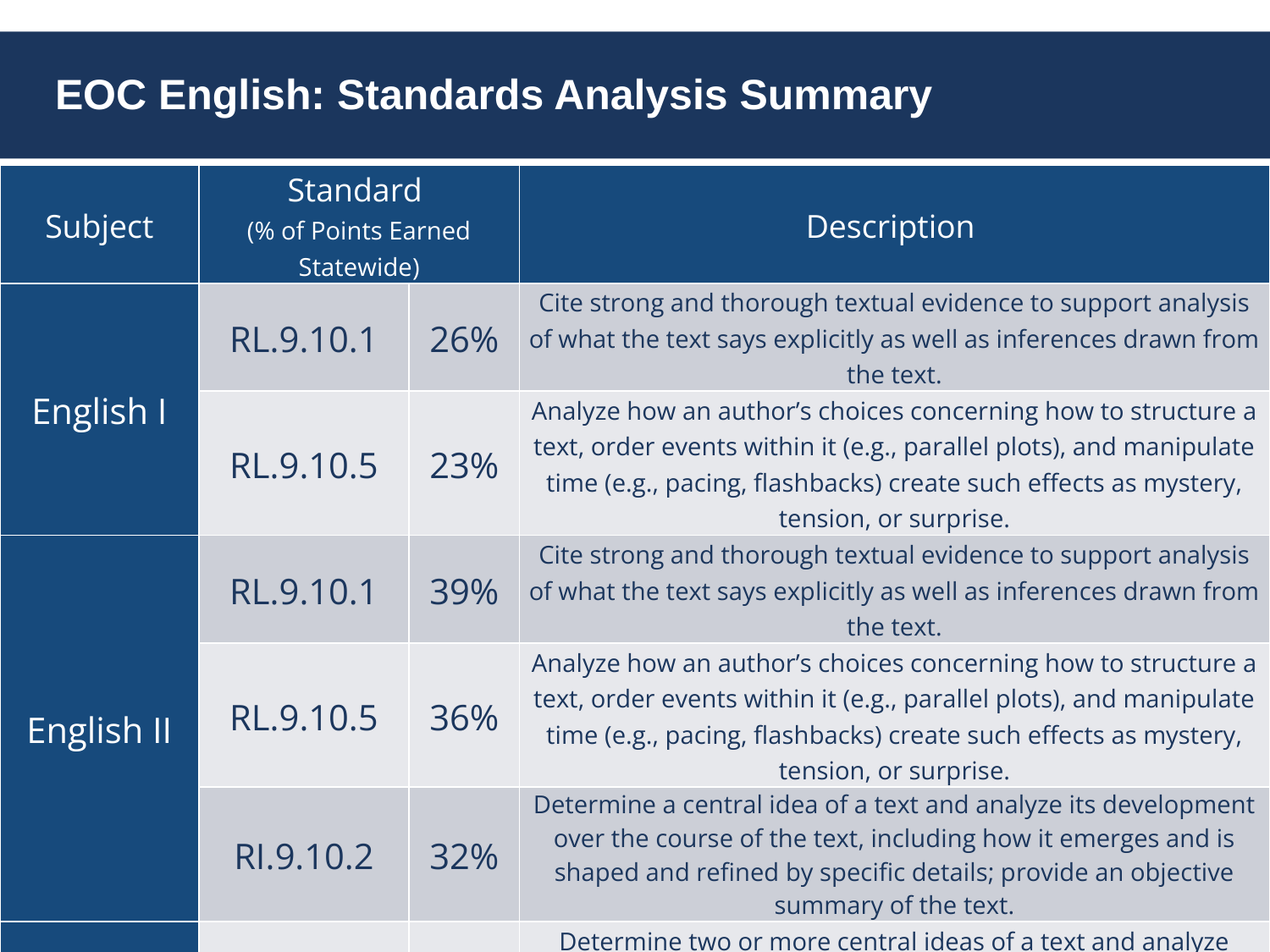

# EOC English: Standards Analysis Summary
| Subject | Standard (% of Points Earned Statewide) |  | Description |
| --- | --- | --- | --- |
| English I | RL.9.10.1 | 26% | Cite strong and thorough textual evidence to support analysis of what the text says explicitly as well as inferences drawn from the text. |
|  | RL.9.10.5 | 23% | Analyze how an author’s choices concerning how to structure a text, order events within it (e.g., parallel plots), and manipulate time (e.g., pacing, flashbacks) create such effects as mystery, tension, or surprise. |
| English II | RL.9.10.1 | 39% | Cite strong and thorough textual evidence to support analysis of what the text says explicitly as well as inferences drawn from the text. |
|  | RL.9.10.5 | 36% | Analyze how an author’s choices concerning how to structure a text, order events within it (e.g., parallel plots), and manipulate time (e.g., pacing, flashbacks) create such effects as mystery, tension, or surprise. |
|  | RI.9.10.2 | 32% | Determine a central idea of a text and analyze its development over the course of the text, including how it emerges and is shaped and refined by specific details; provide an objective summary of the text. |
| English III | RI.11.12.2 | 28% | Determine two or more central ideas of a text and analyze their development over the course of the text, including how they interact and build on one another to provide a complex analysis; provide an objective summary of the text. |